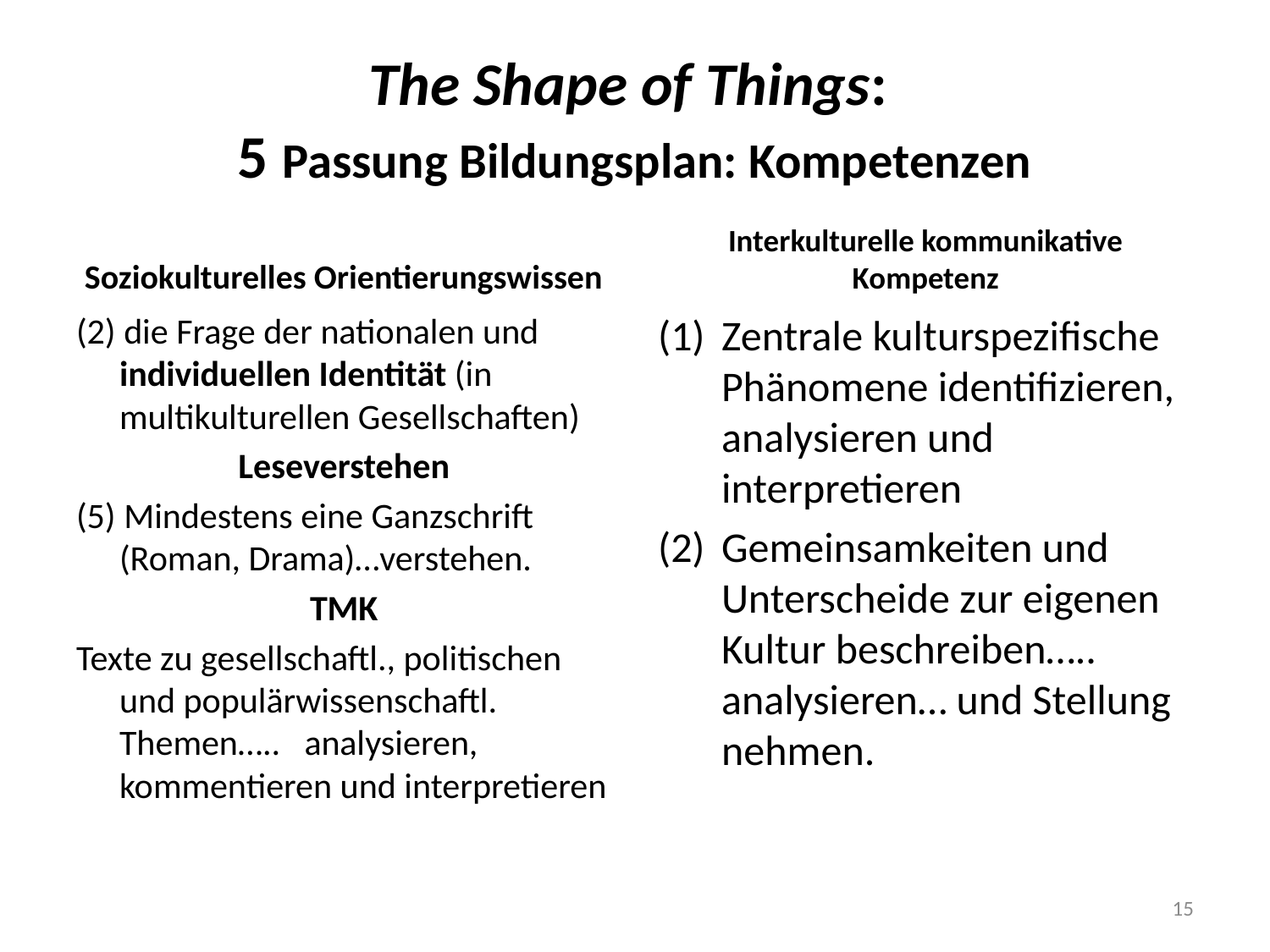

# The Shape of Things: 5 Passung Bildungsplan: Kompetenzen
Soziokulturelles Orientierungswissen
Interkulturelle kommunikative Kompetenz
(2) die Frage der nationalen und individuellen Identität (in multikulturellen Gesellschaften)
Leseverstehen
(5) Mindestens eine Ganzschrift (Roman, Drama)…verstehen.
TMK
Texte zu gesellschaftl., politischen und populärwissenschaftl. Themen…..   analysieren, kommentieren und interpretieren
Zentrale kulturspezifische Phänomene identifizieren, analysieren und interpretieren
Gemeinsamkeiten und Unterscheide zur eigenen Kultur beschreiben….. analysieren… und Stellung nehmen.
15